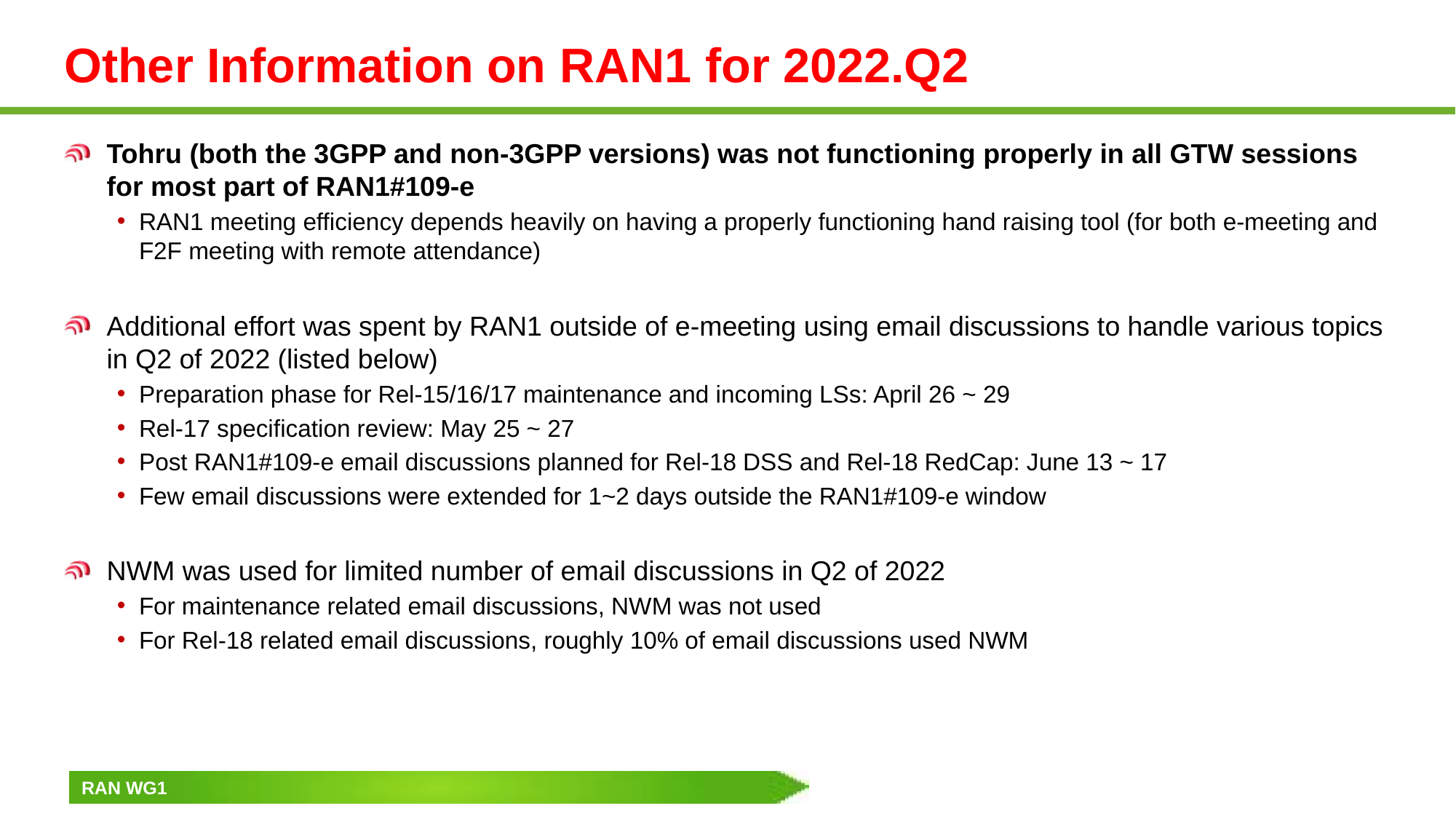

# Other Information on RAN1 for 2022.Q2
Tohru (both the 3GPP and non-3GPP versions) was not functioning properly in all GTW sessions for most part of RAN1#109-e
RAN1 meeting efficiency depends heavily on having a properly functioning hand raising tool (for both e-meeting and F2F meeting with remote attendance)

Additional effort was spent by RAN1 outside of e-meeting using email discussions to handle various topics in Q2 of 2022 (listed below)
Preparation phase for Rel-15/16/17 maintenance and incoming LSs: April 26 ~ 29
Rel-17 specification review: May 25 ~ 27
Post RAN1#109-e email discussions planned for Rel-18 DSS and Rel-18 RedCap: June 13 ~ 17
Few email discussions were extended for 1~2 days outside the RAN1#109-e window

NWM was used for limited number of email discussions in Q2 of 2022
For maintenance related email discussions, NWM was not used
For Rel-18 related email discussions, roughly 10% of email discussions used NWM